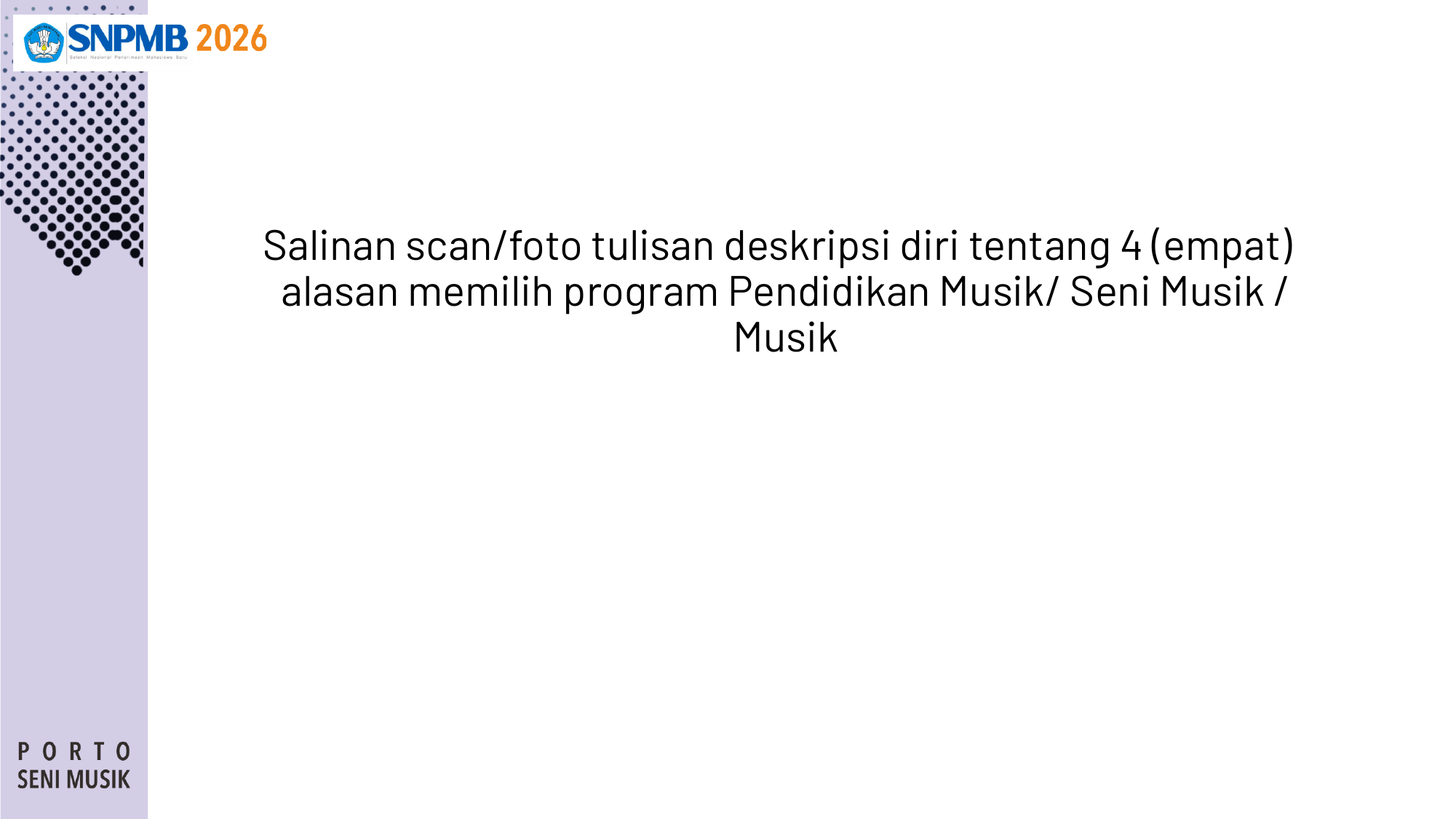

#
Salinan scan/foto tulisan deskripsi diri tentang 4 (empat)   alasan memilih program Pendidikan Musik/ Seni Musik / Musik